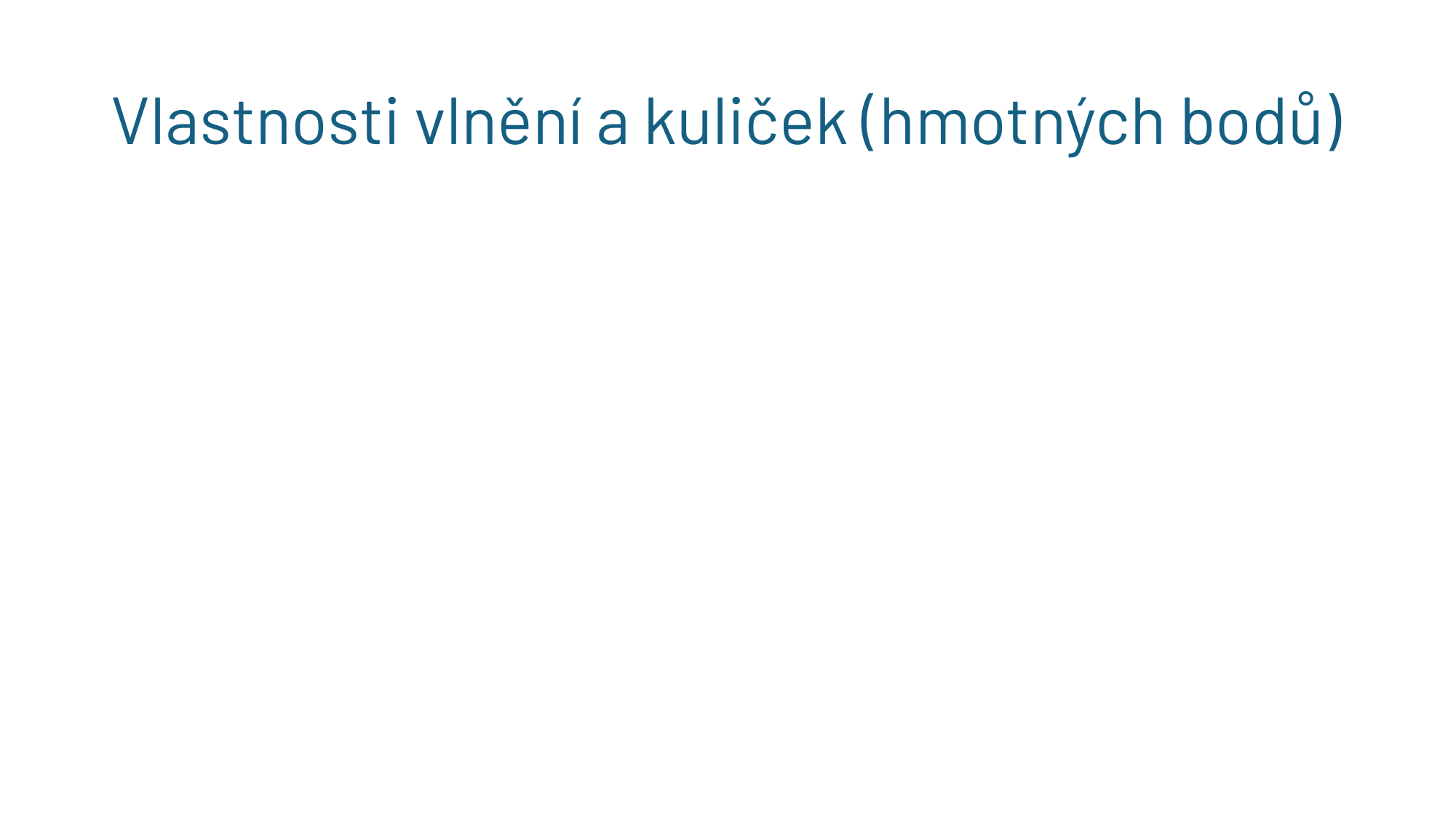

# Vlastnosti vlnění a kuliček (hmotných bodů)